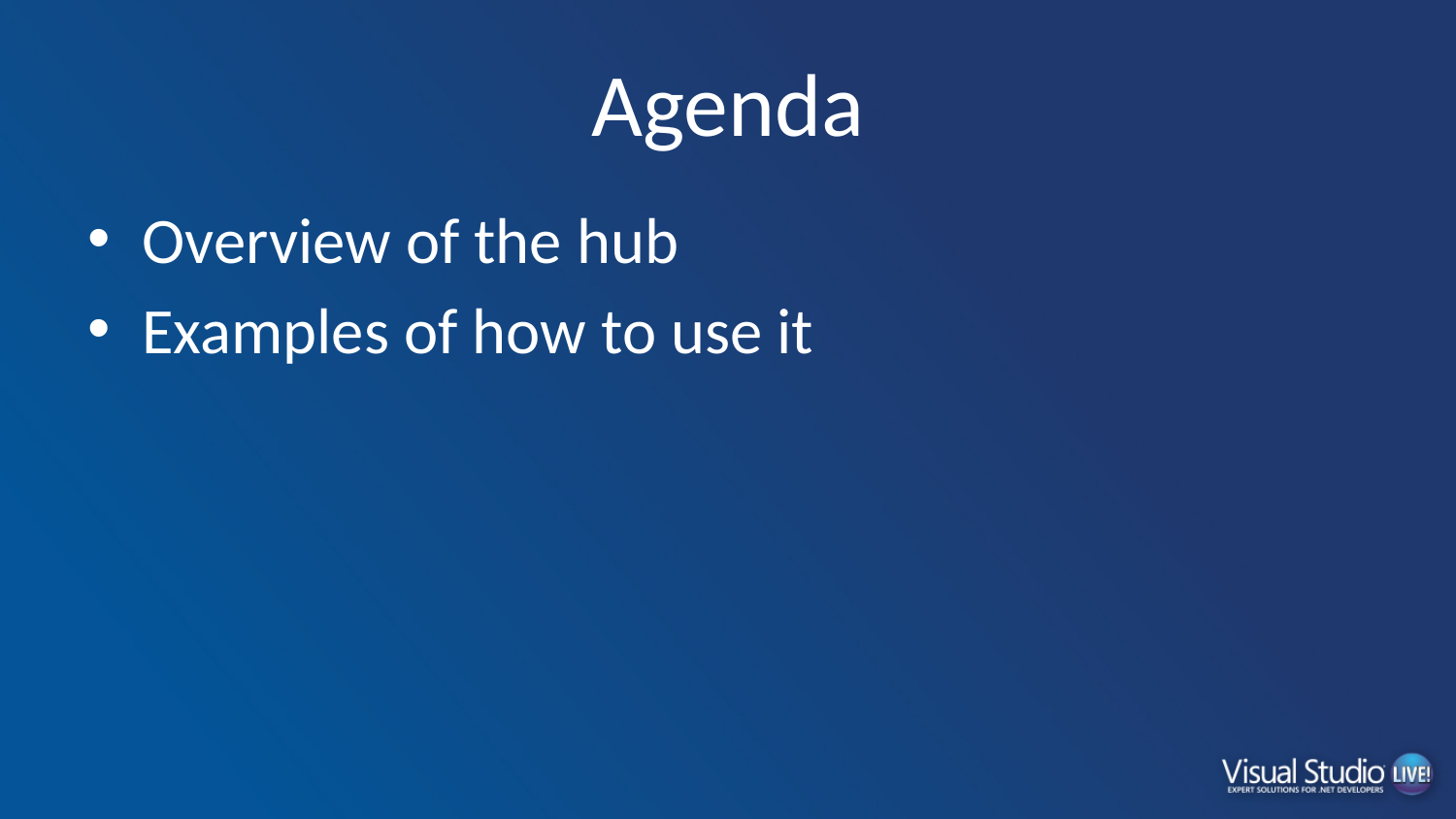

# Agenda
Overview of the hub
Examples of how to use it